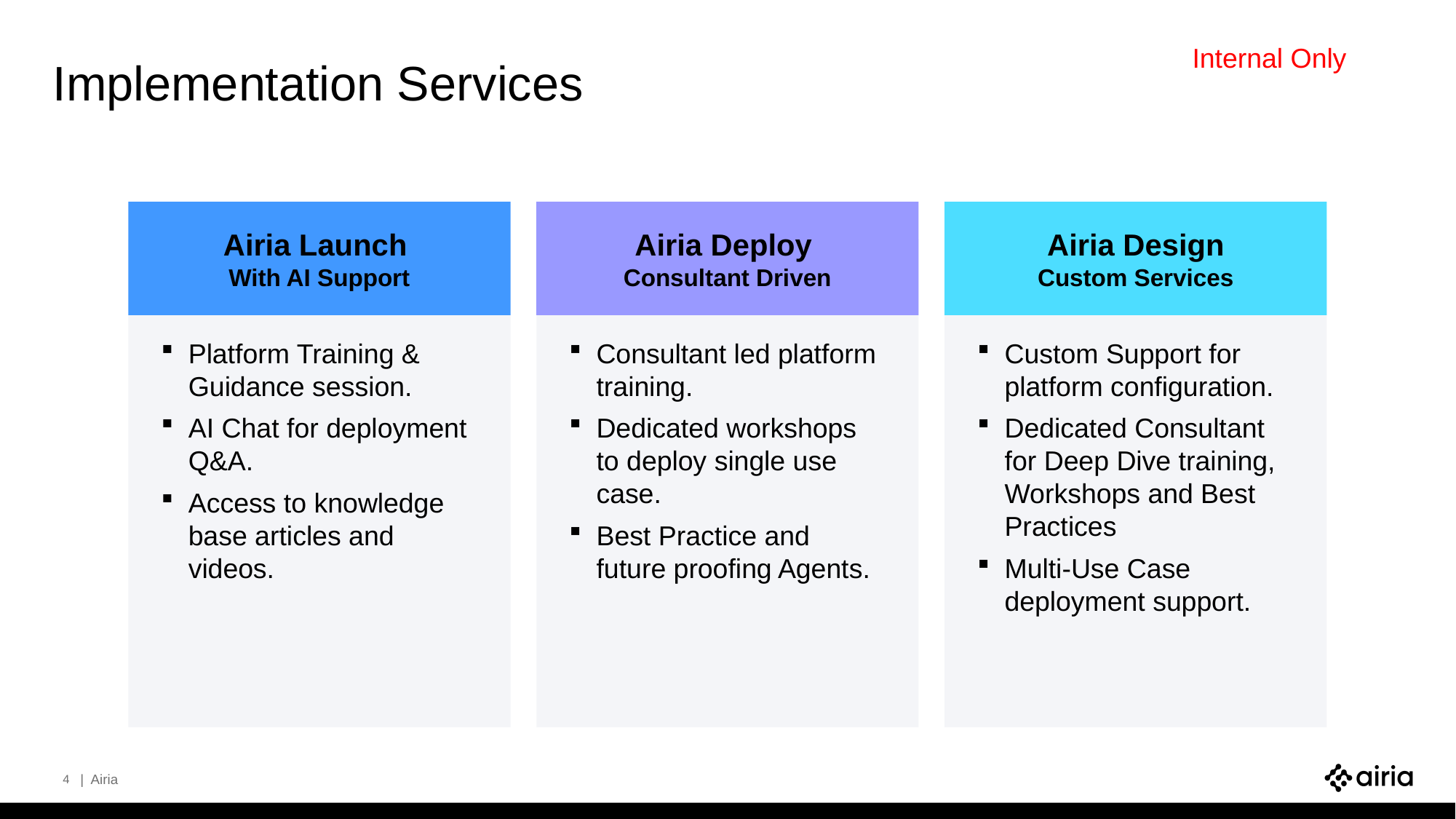

Internal Only
# Implementation Services
Airia Launch
With AI Support
Airia Deploy
Consultant Driven
Airia Design
Custom Services
Platform Training & Guidance session.
AI Chat for deployment Q&A.
Access to knowledge base articles and videos.
Consultant led platform training.
Dedicated workshops to deploy single use case.
Best Practice and future proofing Agents.
Custom Support for platform configuration.
Dedicated Consultant for Deep Dive training, Workshops and Best Practices
Multi-Use Case deployment support.

4
|  Airia